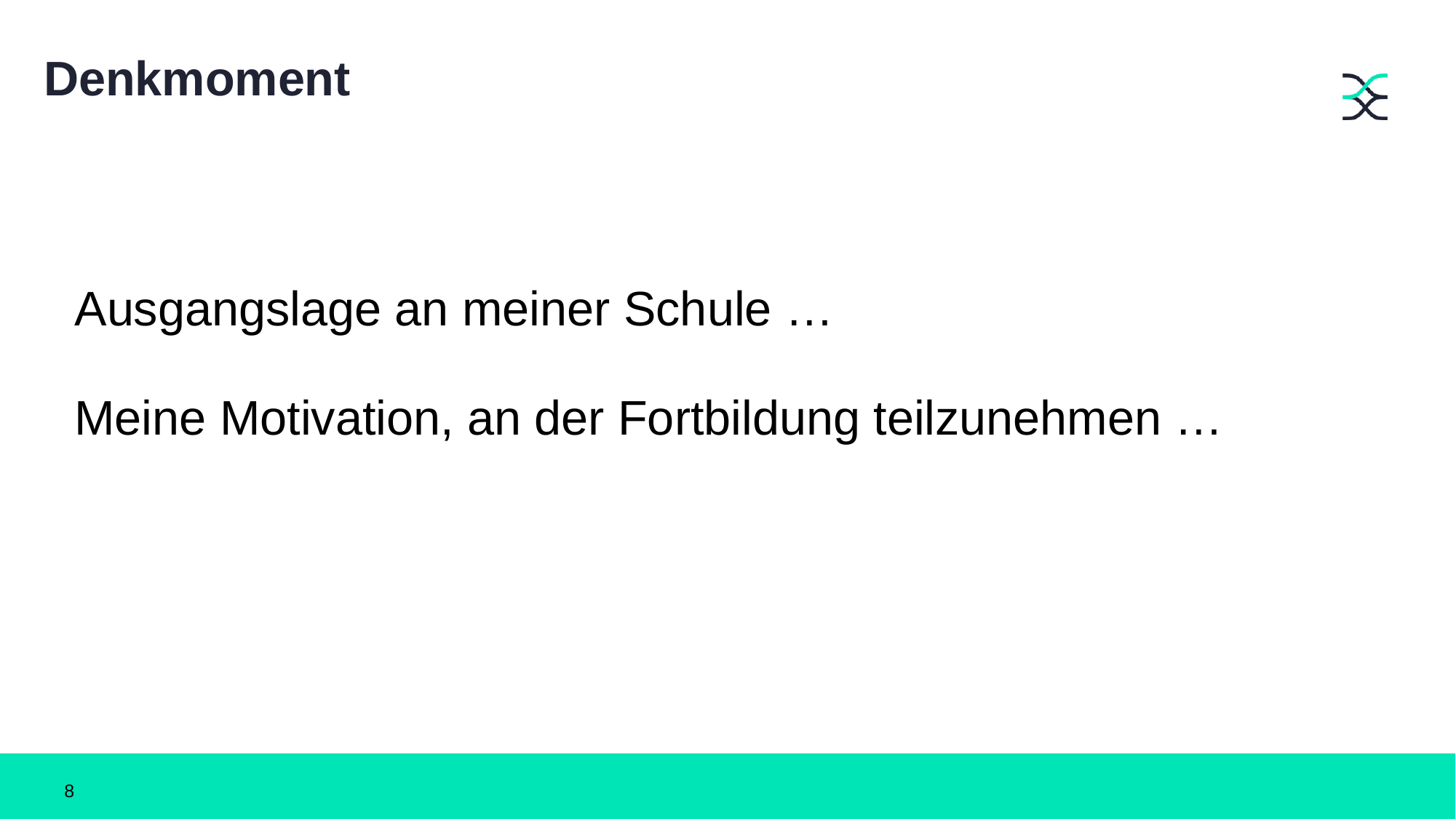

# Denkmoment
Ausgangslage an meiner Schule …

Meine Motivation, an der Fortbildung teilzunehmen …

8